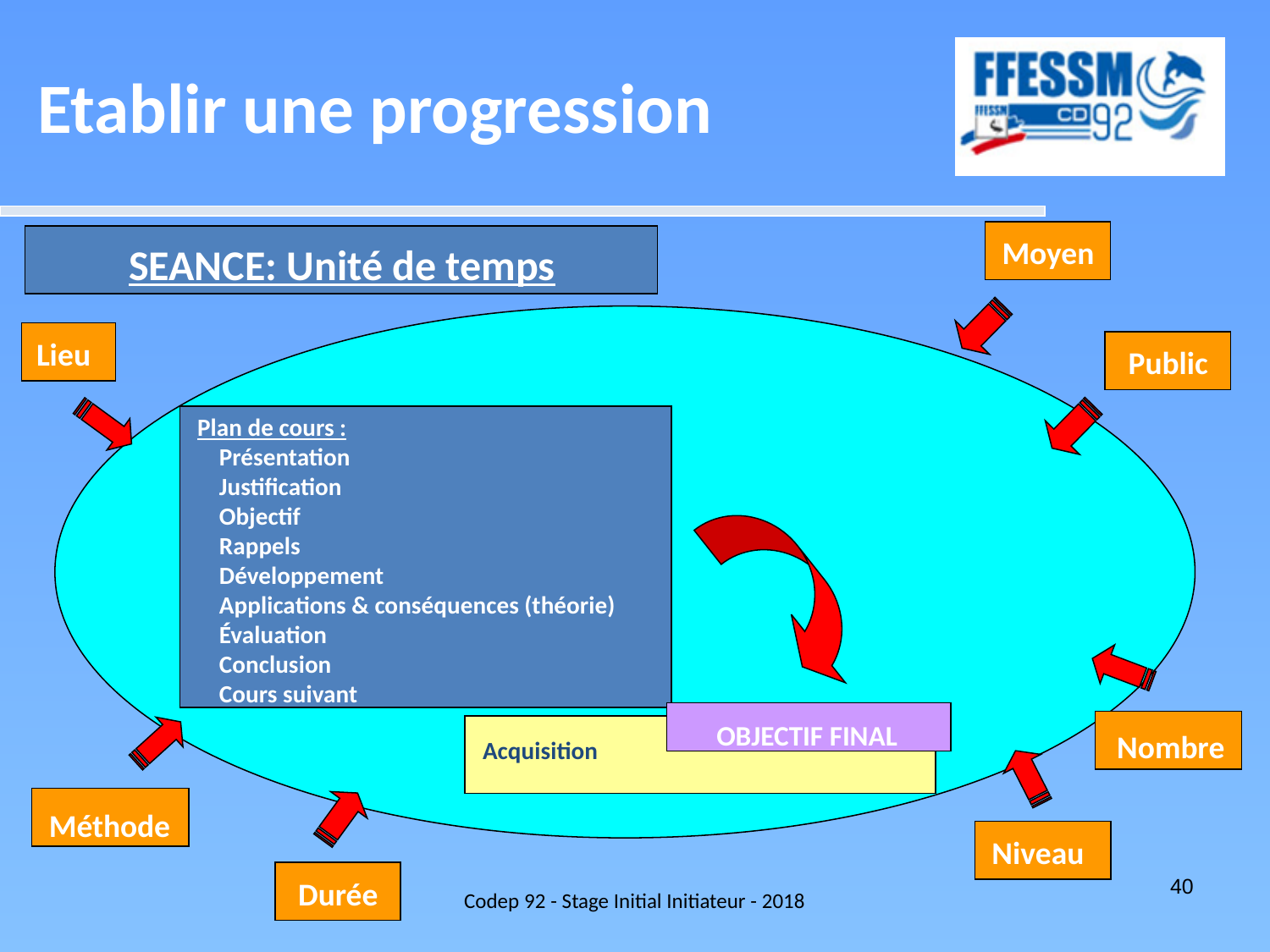

Etablir une progression

Moyen

SEANCE: Unité de temps

Lieu

Public

Plan de cours :
    Présentation
    Justification
    Objectif
    Rappels
    Développement
    Applications & conséquences (théorie)
    Évaluation
    Conclusion
    Cours suivant

OBJECTIF FINAL

Nombre

Acquisition

Méthode

Niveau

Durée
Codep 92 - Stage Initial Initiateur - 2018
40